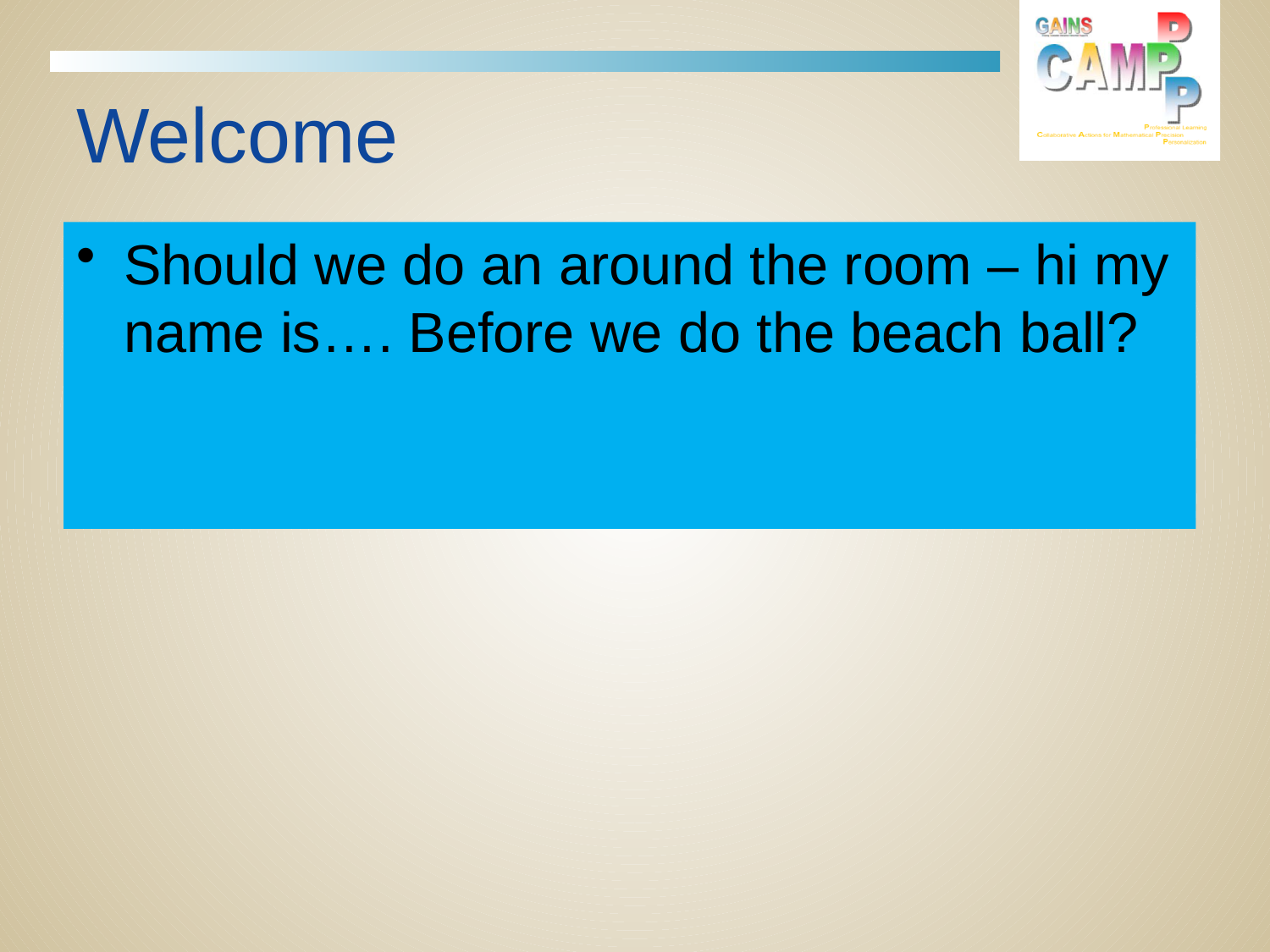

# Welcome
Should we do an around the room – hi my name is…. Before we do the beach ball?